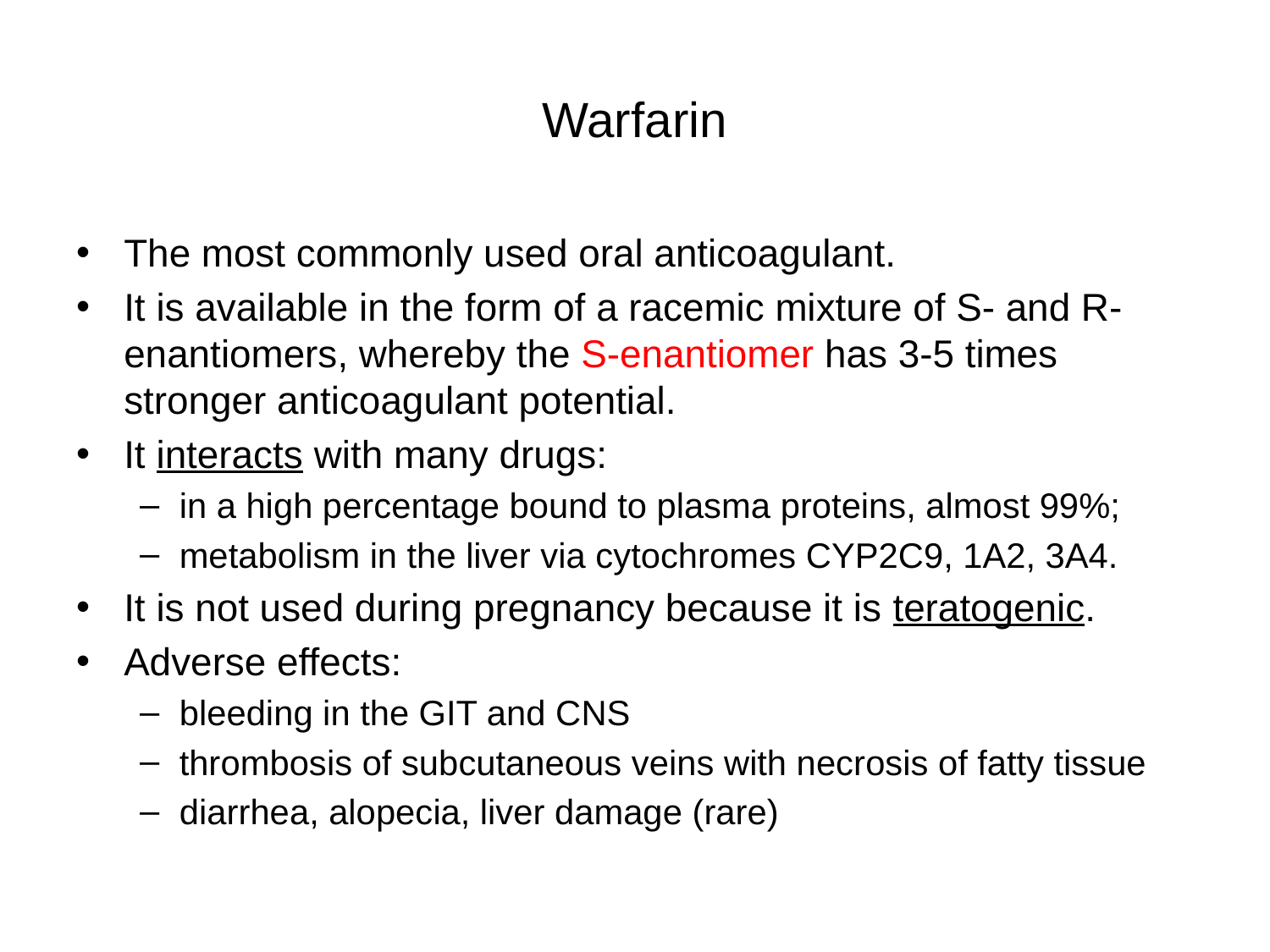

# Warfarin
The most commonly used oral anticoagulant.
It is available in the form of a racemic mixture of S- and R-enantiomers, whereby the S-enantiomer has 3-5 times stronger anticoagulant potential.
It interacts with many drugs:
in a high percentage bound to plasma proteins, almost 99%;
metabolism in the liver via cytochromes CYP2C9, 1A2, 3A4.
It is not used during pregnancy because it is teratogenic.
Adverse effects:
bleeding in the GIT and CNS
thrombosis of subcutaneous veins with necrosis of fatty tissue
diarrhea, alopecia, liver damage (rare)